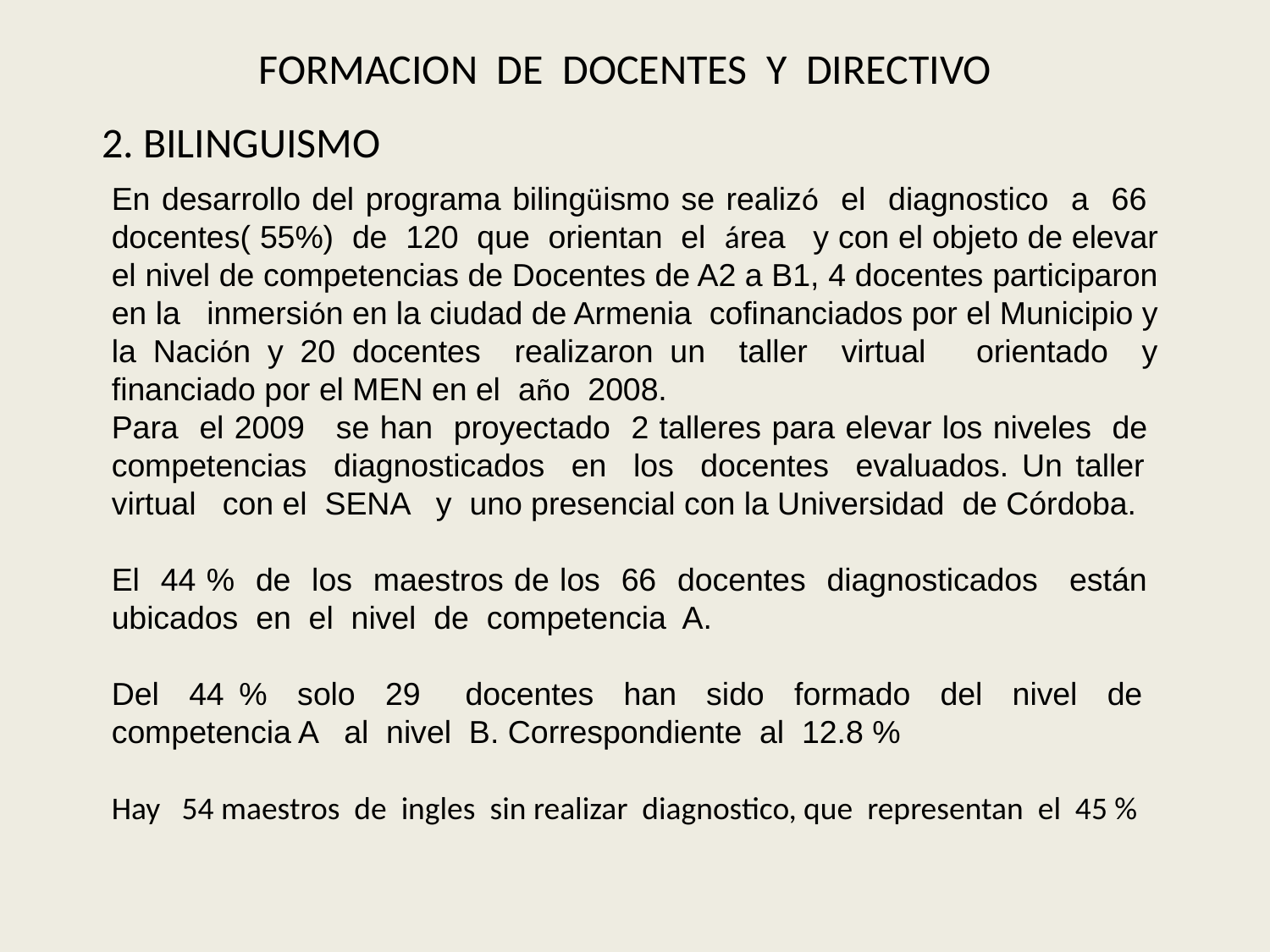

FORMACION  DE  DOCENTES  Y  DIRECTIVO
2. BILINGUISMO
En desarrollo del programa bilingüismo se realizó  el  diagnostico  a  66  docentes( 55%)  de  120  que  orientan  el  área   y con el objeto de elevar el nivel de competencias de Docentes de A2 a B1, 4 docentes participaron en la   inmersión en la ciudad de Armenia  cofinanciados por el Municipio y la Nación y 20 docentes  realizaron un  taller  virtual   orientado  y financiado por el MEN en el  año  2008.
Para  el 2009   se han  proyectado  2 talleres para elevar los niveles  de  competencias  diagnosticados  en  los  docentes  evaluados. Un taller  virtual   con el  SENA   y  uno presencial con la Universidad  de Córdoba.

El  44 %  de  los  maestros de los  66  docentes  diagnosticados   están  ubicados  en  el  nivel  de  competencia  A.

Del  44 %  solo  29   docentes  han  sido  formado  del  nivel  de  competencia A   al  nivel  B. Correspondiente  al  12.8 %

Hay   54 maestros  de  ingles  sin realizar  diagnostico, que  representan  el  45 %